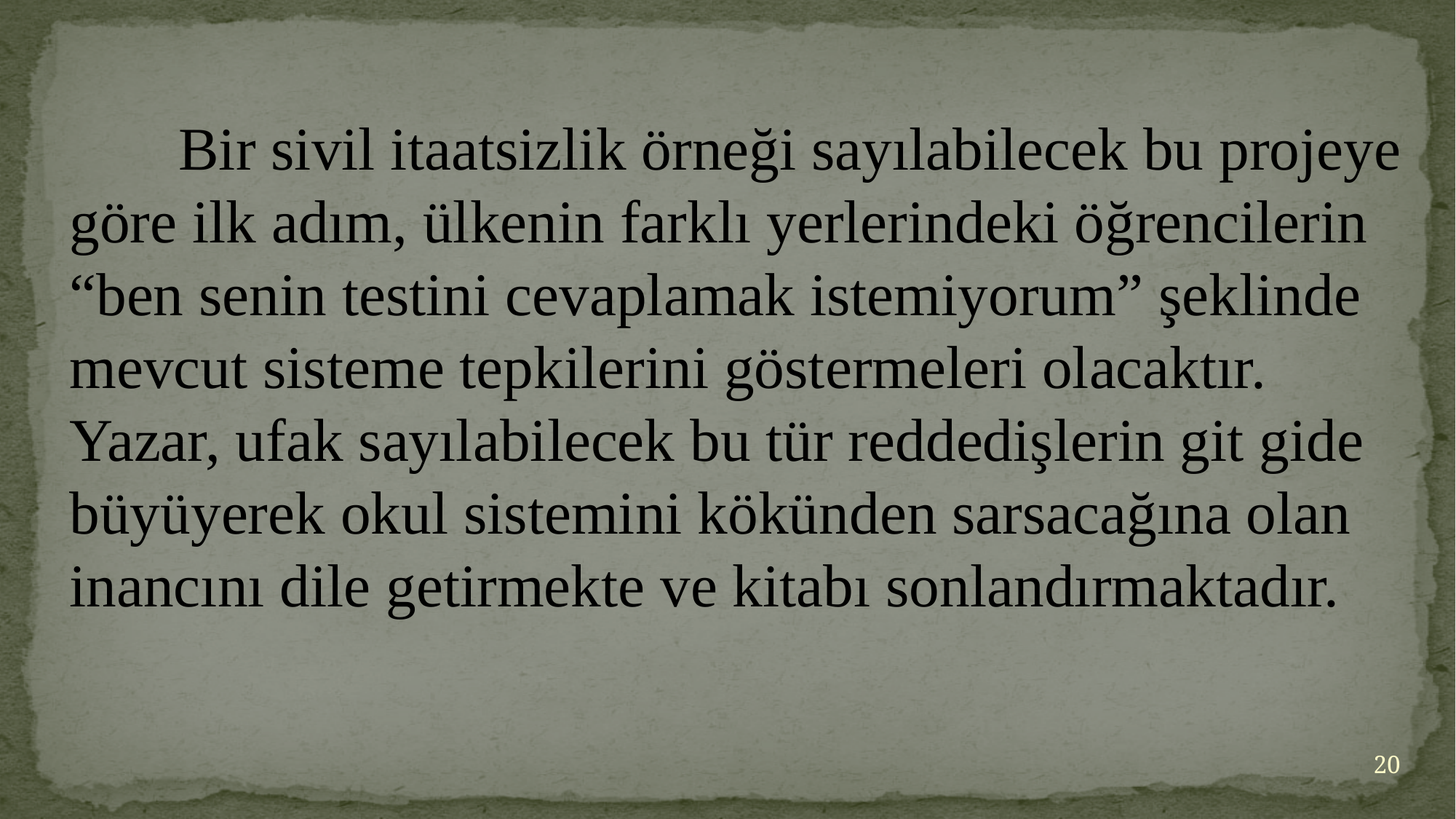

Bir sivil itaatsizlik örneği sayılabilecek bu projeye göre ilk adım, ülkenin farklı yerlerindeki öğrencilerin “ben senin testini cevaplamak istemiyorum” şeklinde mevcut sisteme tepkilerini göstermeleri olacaktır. Yazar, ufak sayılabilecek bu tür reddedişlerin git gide büyüyerek okul sistemini kökünden sarsacağına olan inancını dile getirmekte ve kitabı sonlandırmaktadır.
20